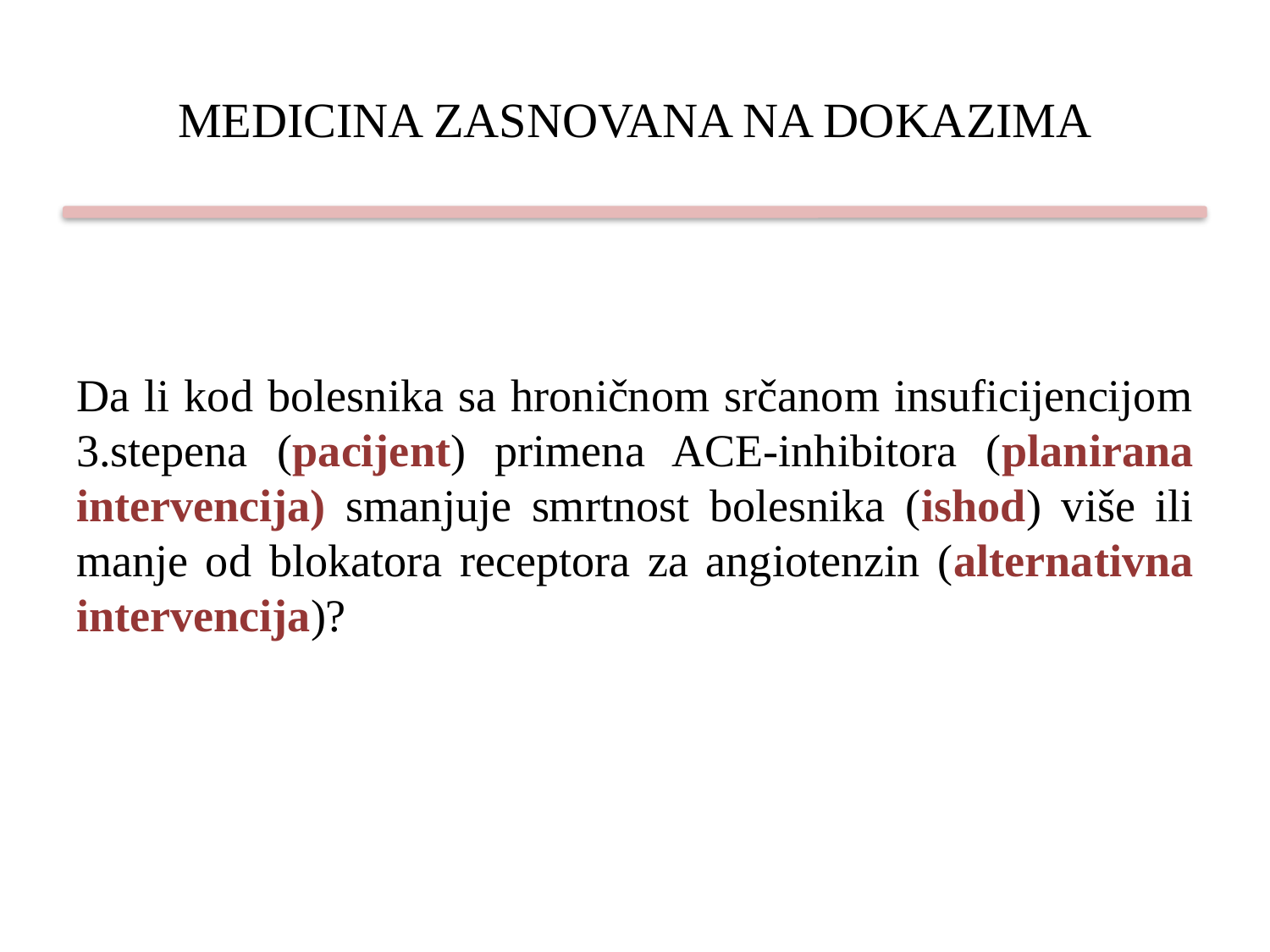

# MEDICINA ZASNOVANA NA DOKAZIMA

Da li kod bolesnika sa hroničnom srčanom insuficijencijom 3.stepena (pacijent) primena ACE-inhibitora (planirana intervencija) smanjuje smrtnost bolesnika (ishod) više ili manje od blokatora receptora za angiotenzin (alternativna intervencija)?